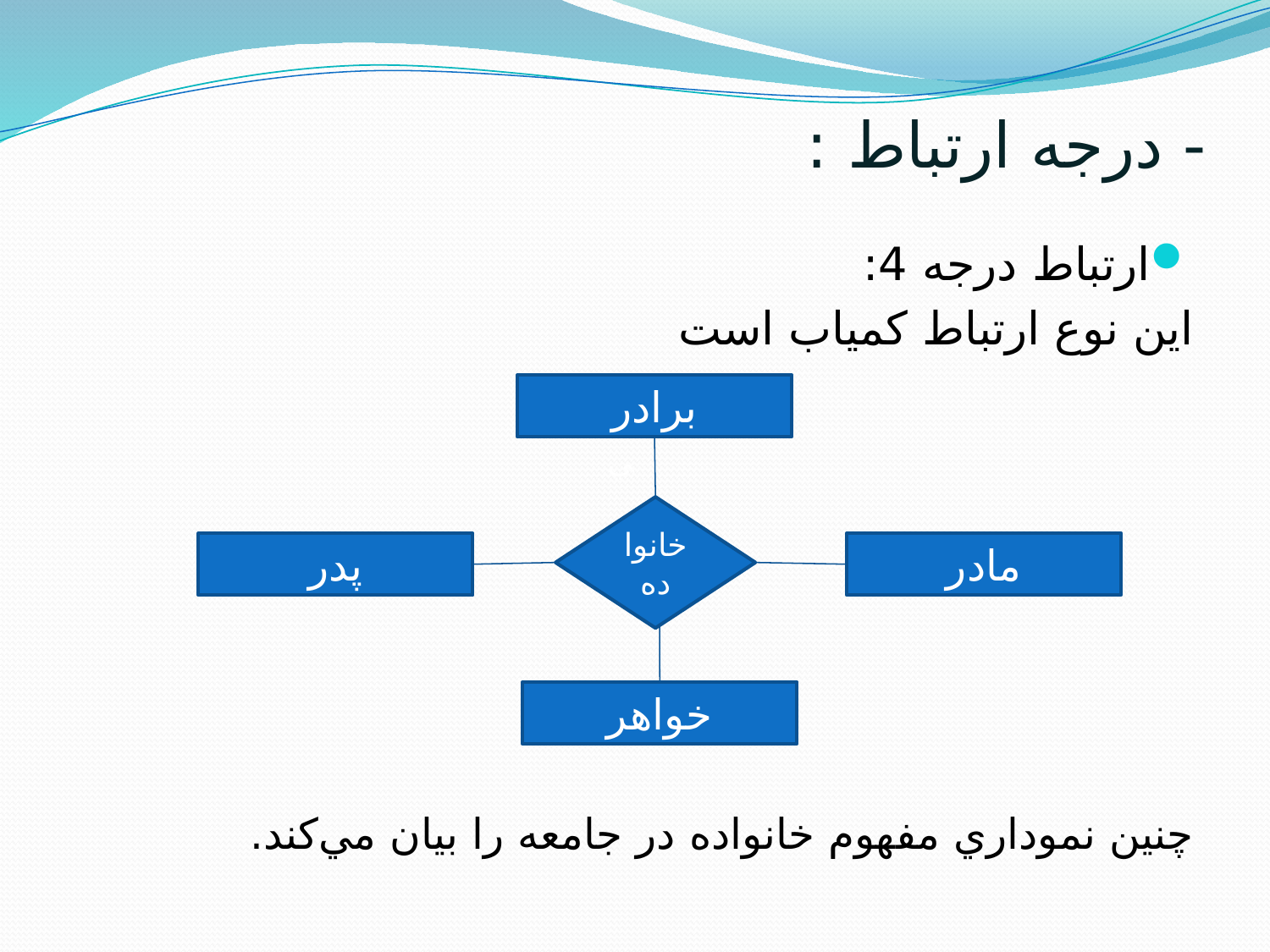

# - درجه ارتباط :
ارتباط درجه 4:
اين نوع ارتباط کمياب است

چنين نموداري مفهوم خانواده در جامعه را بيان مي‌کند.

برادر
خانواده
پدر
مادر
خواهر
راهنمايي